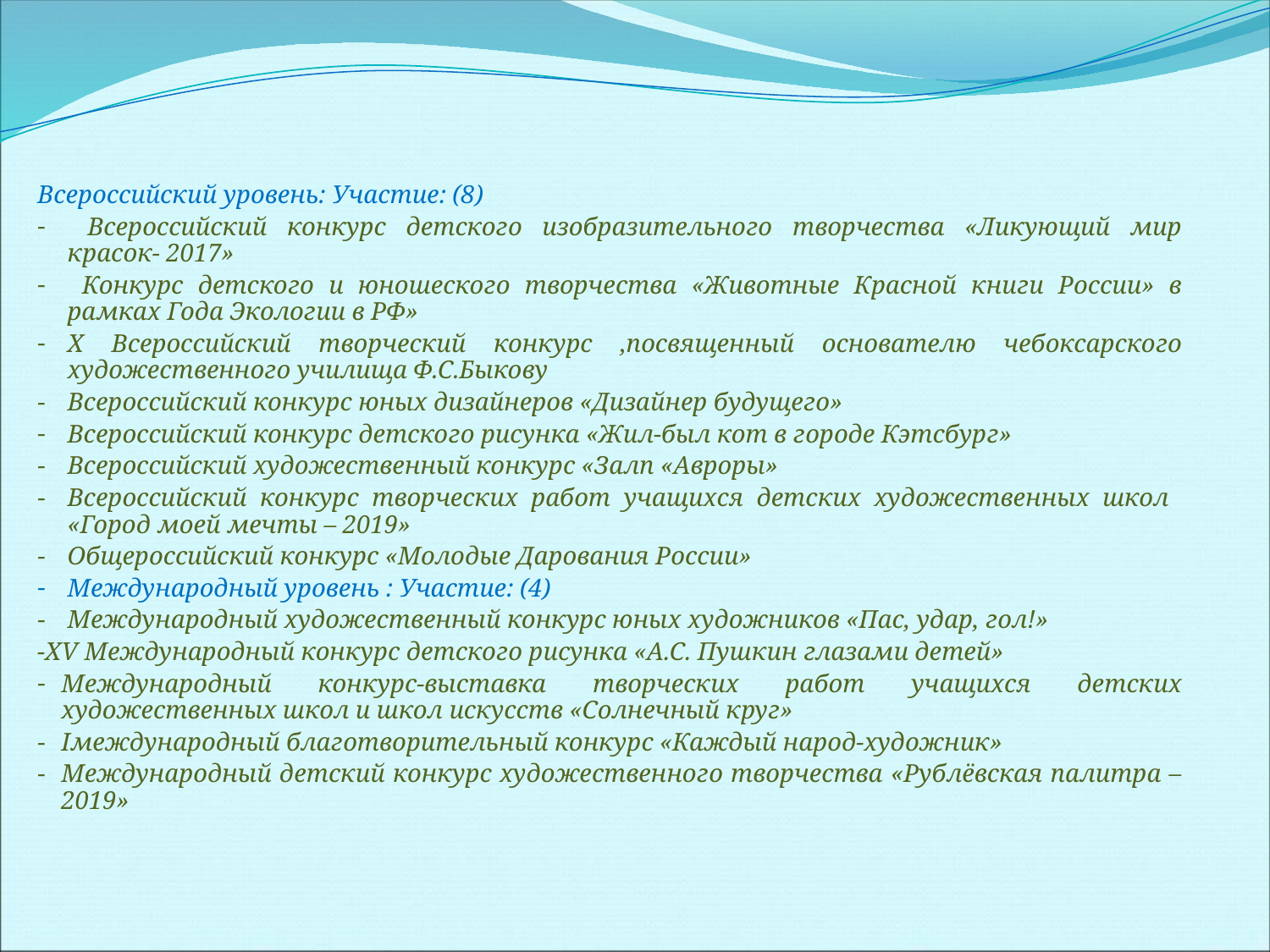

Всероссийский уровень: Участие: (8)
 Всероссийский конкурс детского изобразительного творчества «Ликующий мир красок- 2017»
 Конкурс детского и юношеского творчества «Животные Красной книги России» в рамках Года Экологии в РФ»
X Всероссийский творческий конкурс ,посвященный основателю чебоксарского художественного училища Ф.С.Быкову
Всероссийский конкурс юных дизайнеров «Дизайнер будущего»
Всероссийский конкурс детского рисунка «Жил-был кот в городе Кэтсбург»
Всероссийский художественный конкурс «Залп «Авроры»
Всероссийский конкурс творческих работ учащихся детских художественных школ  «Город моей мечты – 2019»
Общероссийский конкурс «Молодые Дарования России»
Международный уровень : Участие: (4)
Международный художественный конкурс юных художников «Пас, удар, гол!»
-XV Международный конкурс детского рисунка «А.С. Пушкин глазами детей»
Международный конкурс-выставка творческих работ учащихся детских художественных школ и школ искусств «Солнечный круг»
Iмеждународный благотворительный конкурс «Каждый народ-художник»
Международный детский конкурс художественного творчества «Рублёвская палитра – 2019»